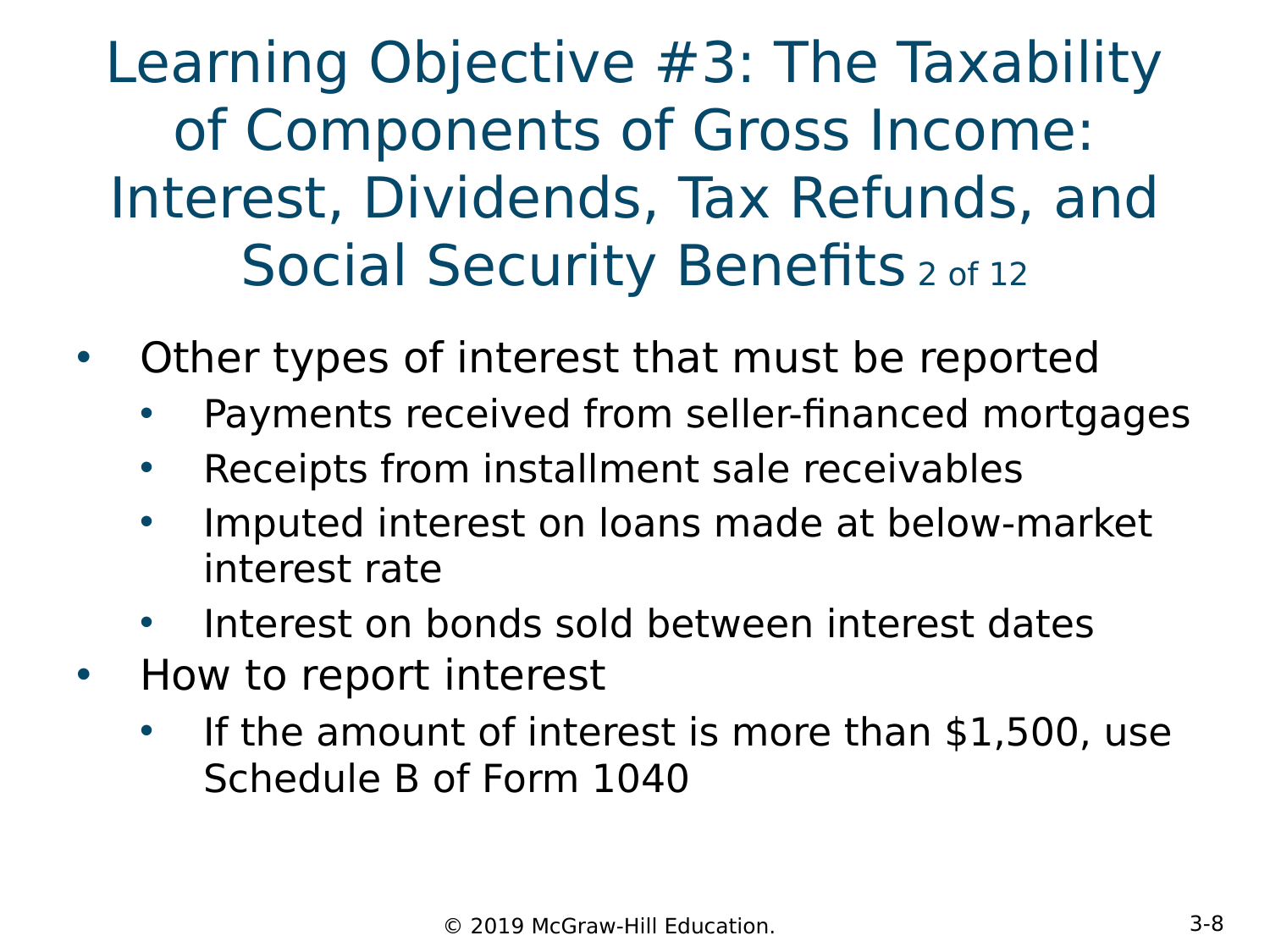

# Learning Objective #3: The Taxability of Components of Gross Income: Interest, Dividends, Tax Refunds, and Social Security Benefits 2 of 12
Other types of interest that must be reported
Payments received from seller-financed mortgages
Receipts from installment sale receivables
Imputed interest on loans made at below-market interest rate
Interest on bonds sold between interest dates
How to report interest
If the amount of interest is more than $1,500, use Schedule B of Form 1040